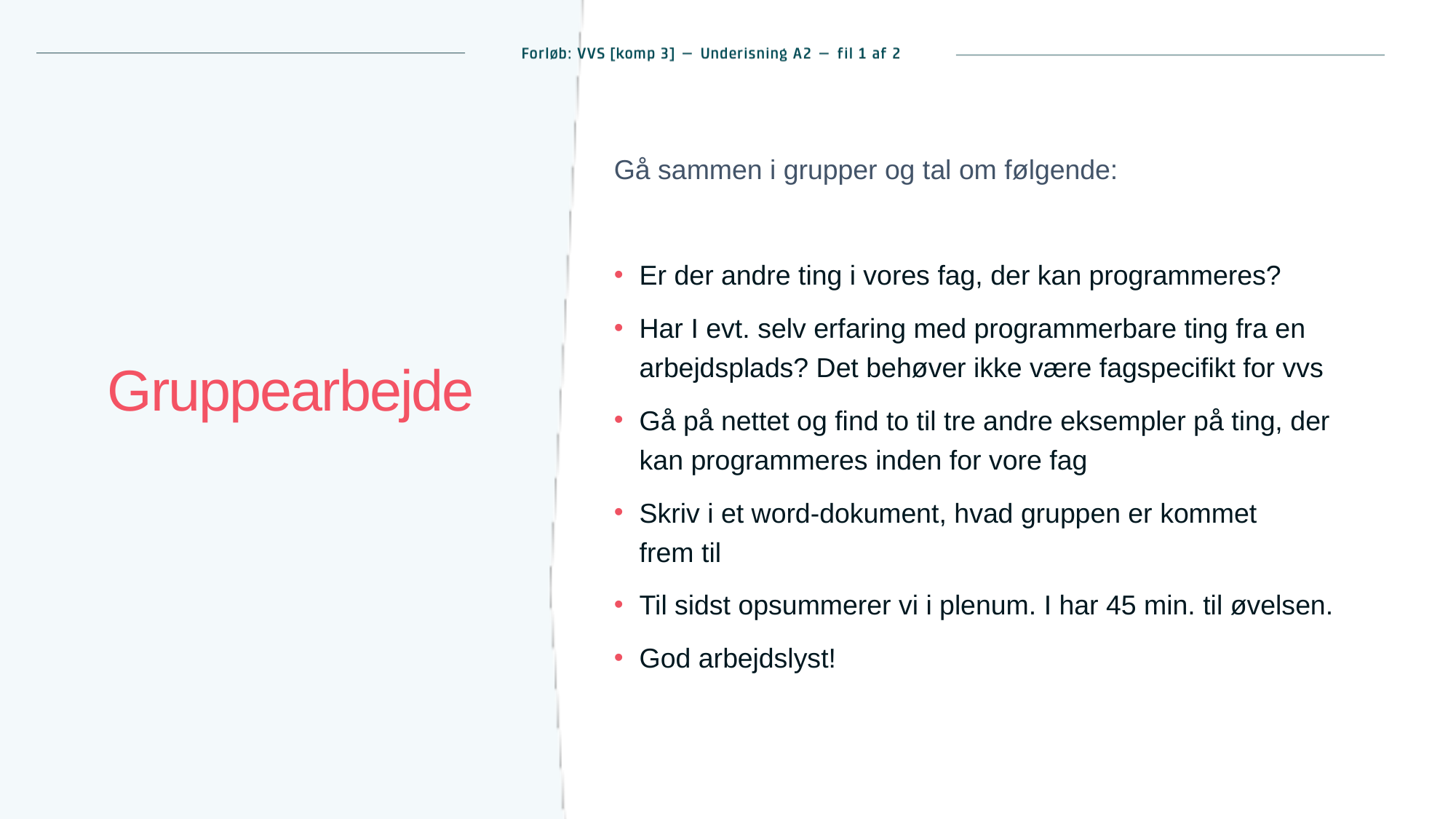

Gå sammen i grupper og tal om følgende:

Er der andre ting i vores fag, der kan programmeres?
Har I evt. selv erfaring med programmerbare ting fra en arbejdsplads? Det behøver ikke være fagspecifikt for vvs
Gå på nettet og find to til tre andre eksempler på ting, der kan programmeres inden for vore fag
Skriv i et word-dokument, hvad gruppen er kommet
frem til
Til sidst opsummerer vi i plenum. I har 45 min. til øvelsen.
God arbejdslyst!
# Gruppearbejde
3